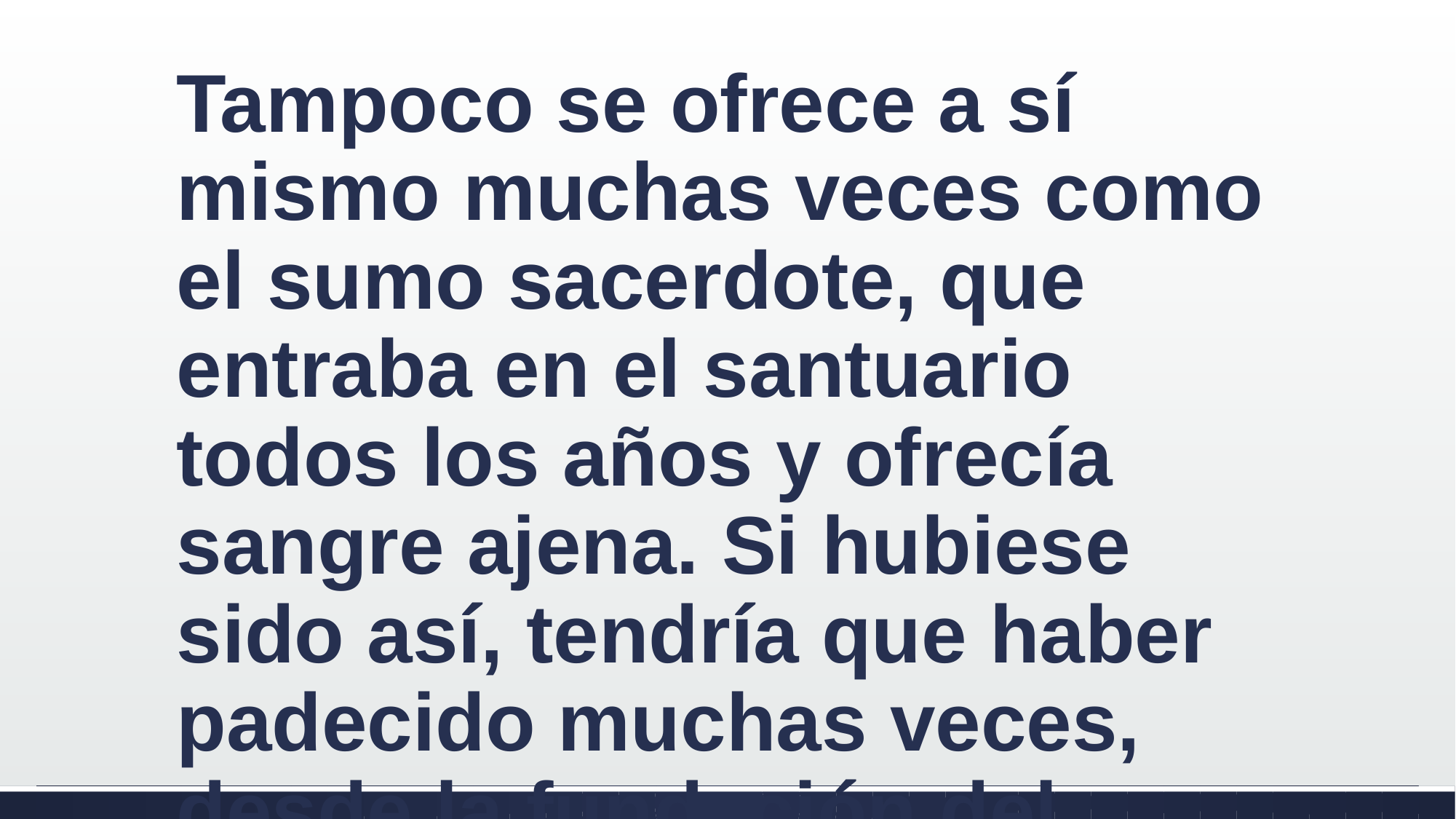

#
Tampoco se ofrece a sí mismo muchas veces como el sumo sacerdote, que entraba en el santuario todos los años y ofrecía sangre ajena. Si hubiese sido así, tendría que haber padecido muchas veces, desde la fundación del mundo.